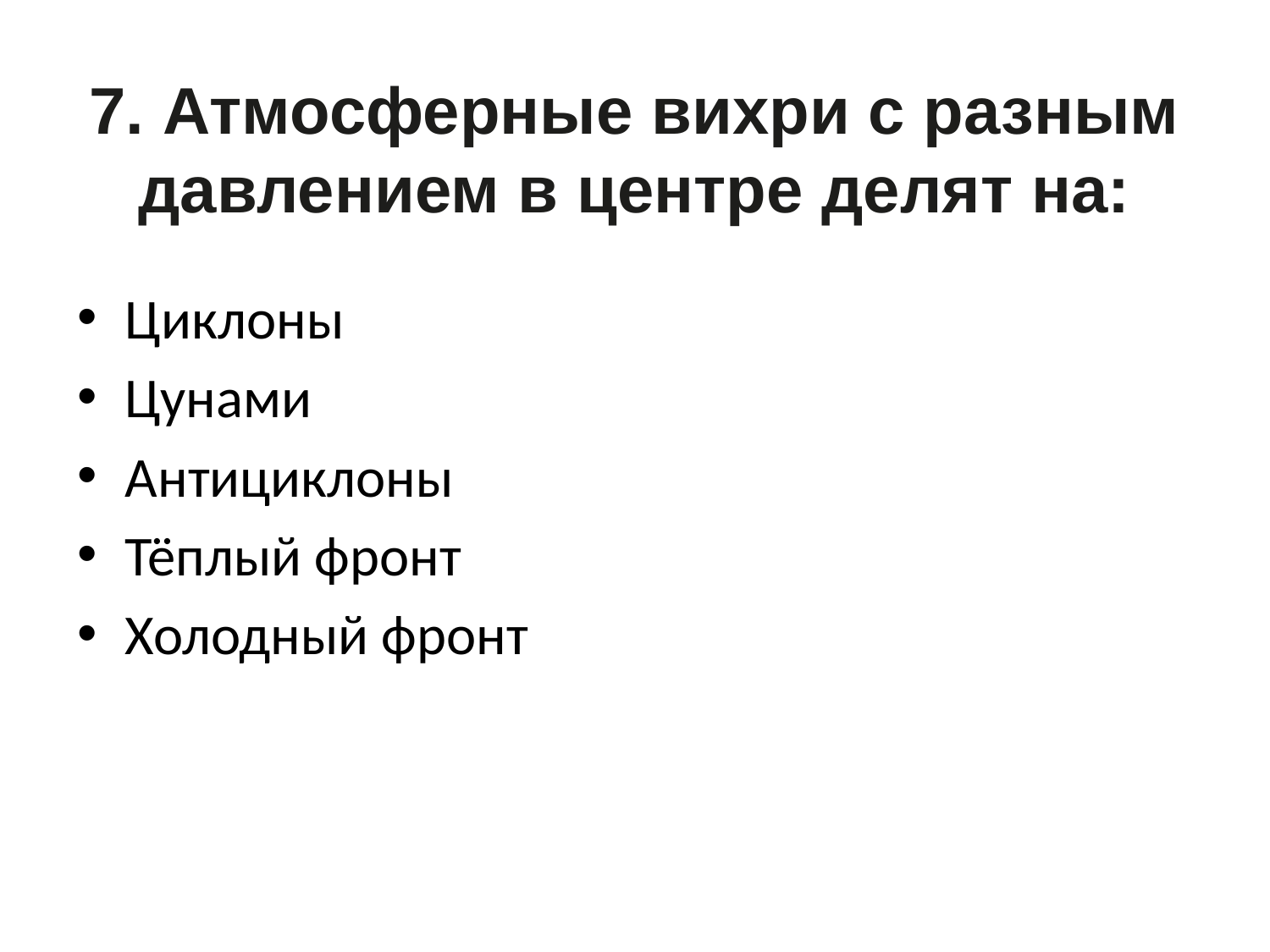

# 7. Атмосферные вихри с разным давлением в центре делят на:
Циклоны
Цунами
Антициклоны
Тёплый фронт
Холодный фронт